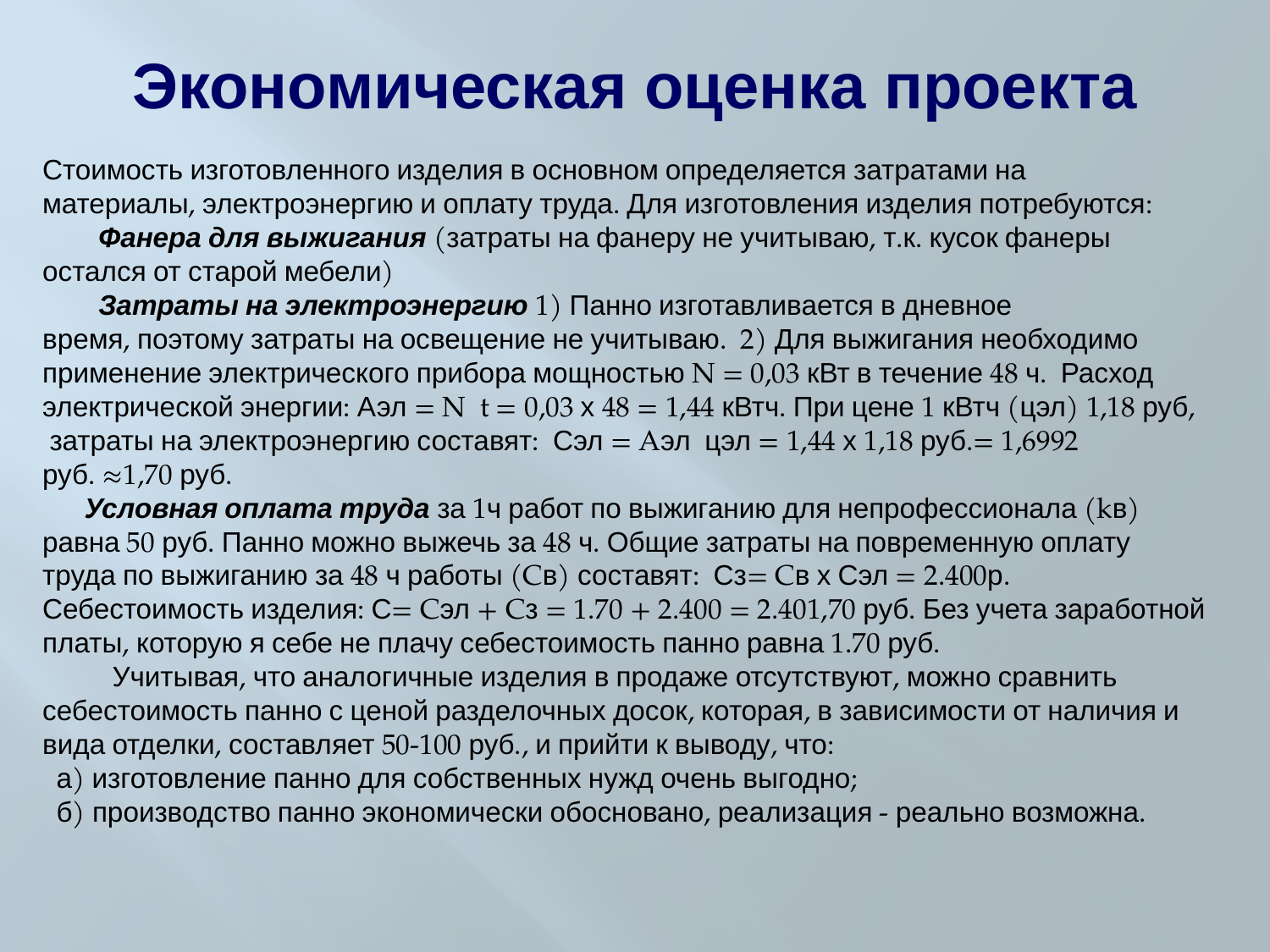

Экономическая оценка проекта
Стоимость изготовленного изделия в основном определяется затратами на материалы, электроэнергию и оплату труда. Для изготовления изделия потребуются:
        Фанера для выжигания (затраты на фанеру не учитываю, т.к. кусок фанеры остался от старой мебели)
        Затраты на электроэнергию 1) Панно изготавливается в дневное время, поэтому затраты на освещение не учитываю.  2) Для выжигания необходимо применение электрического прибора мощностью N = 0,03 кВт в течение 48 ч.  Расход электрической энергии: Аэл = N  t = 0,03 х 48 = 1,44 кВтч. При цене 1 кВтч (цэл) 1,18 руб,  затраты на электроэнергию составят:  Сэл = Aэл  цэл = 1,44 х 1,18 руб.= 1,6992 руб. ≈1,70 руб.
      Условная оплата труда за 1ч работ по выжиганию для непрофессионала (kв) равна 50 руб. Панно можно выжечь за 48 ч. Общие затраты на повременную оплату труда по выжиганию за 48 ч работы (Cв) составят:  Сз= Cв х Сэл = 2.400р. Себестоимость изделия: С= Cэл + Cз = 1.70 + 2.400 = 2.401,70 руб. Без учета заработной платы, которую я себе не плачу себестоимость панно равна 1.70 руб.
          Учитывая, что аналогичные изделия в продаже отсутствуют, можно сравнить себестоимость панно с ценой разделочных досок, которая, в зависимости от наличия и вида отделки, составляет 50-100 руб., и прийти к выводу, что:
  а) изготовление панно для собственных нужд очень выгодно;
  б) производство панно экономически обосновано, реализация - реально возможна.